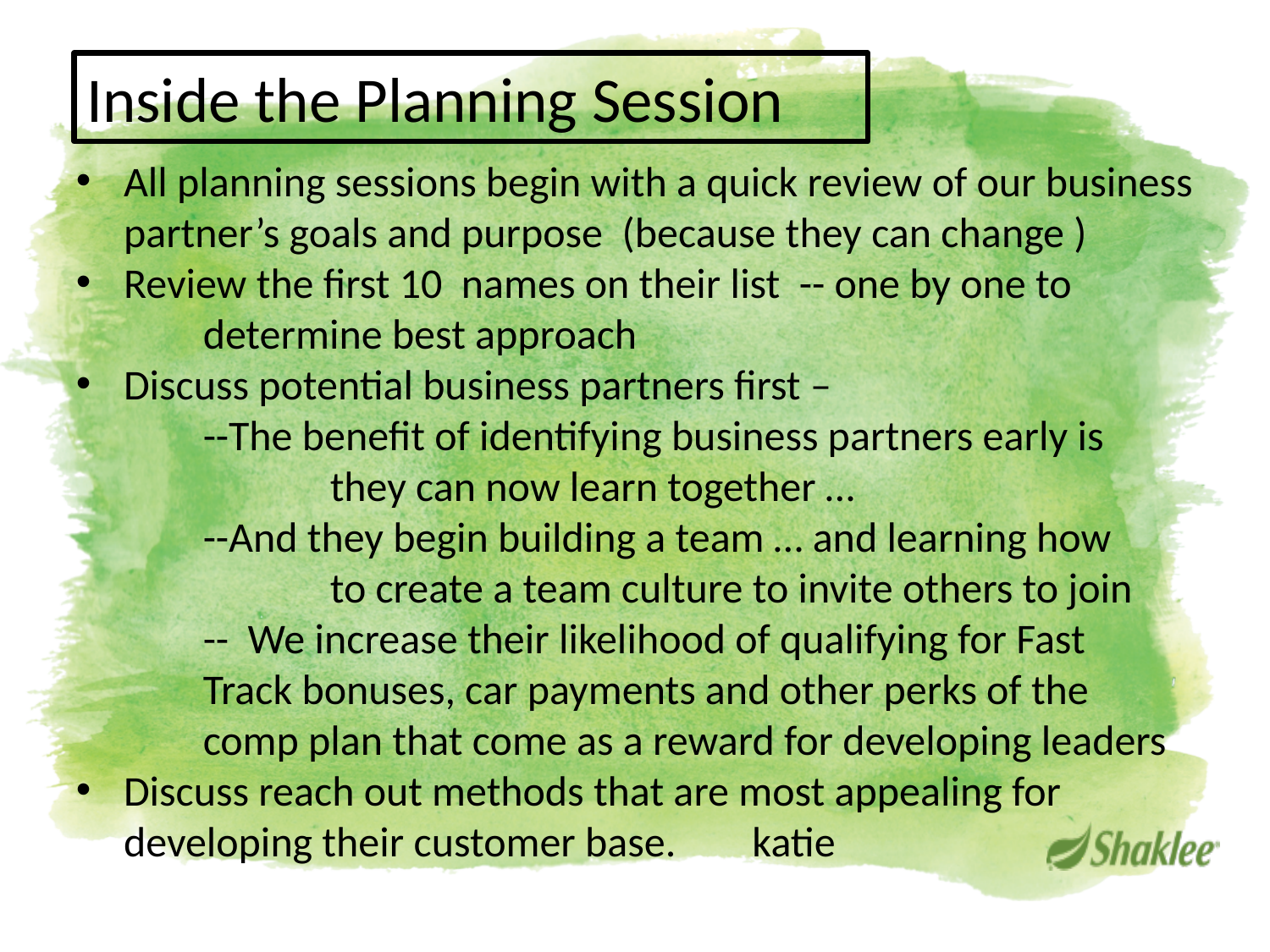

Inside the Planning Session
All planning sessions begin with a quick review of our business partner’s goals and purpose  (because they can change )
Review the first 10  names on their list  -- one by one to
	determine best approach
Discuss potential business partners first –
	--The benefit of identifying business partners early is 		they can now learn together …
	--And they begin building a team … and learning how 		to create a team culture to invite others to join
	--  We increase their likelihood of qualifying for Fast 	Track bonuses, car payments and other perks of the 	comp plan that come as a reward for developing leaders
Discuss reach out methods that are most appealing for 	developing their customer base.        katie